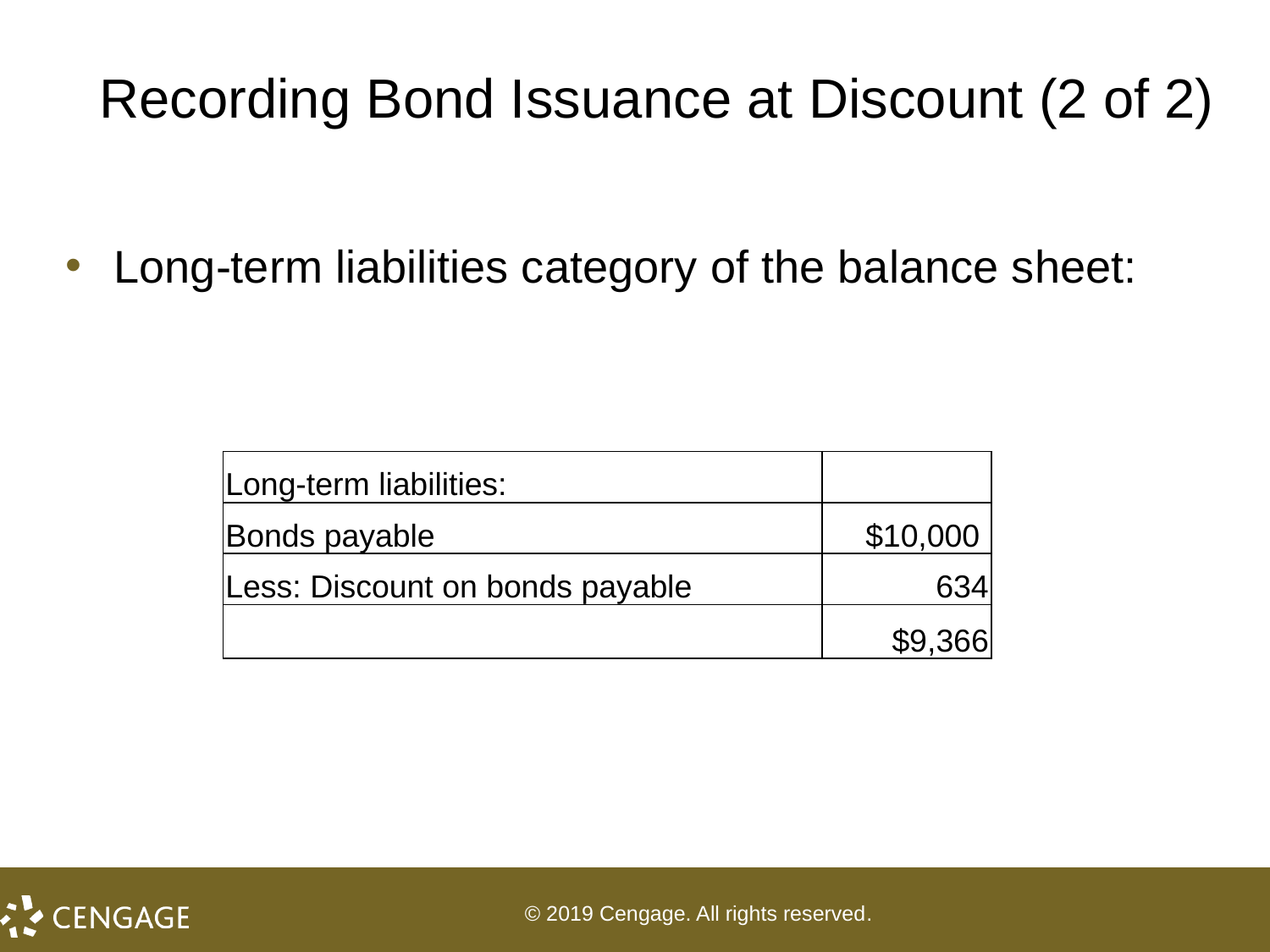

# Recording Bond Issuance at Discount (2 of 2)
Long-term liabilities category of the balance sheet:
| Long-term liabilities: |  |
| --- | --- |
| Bonds payable | $10,000 |
| Less: Discount on bonds payable | 634 |
|  | $9,366 |